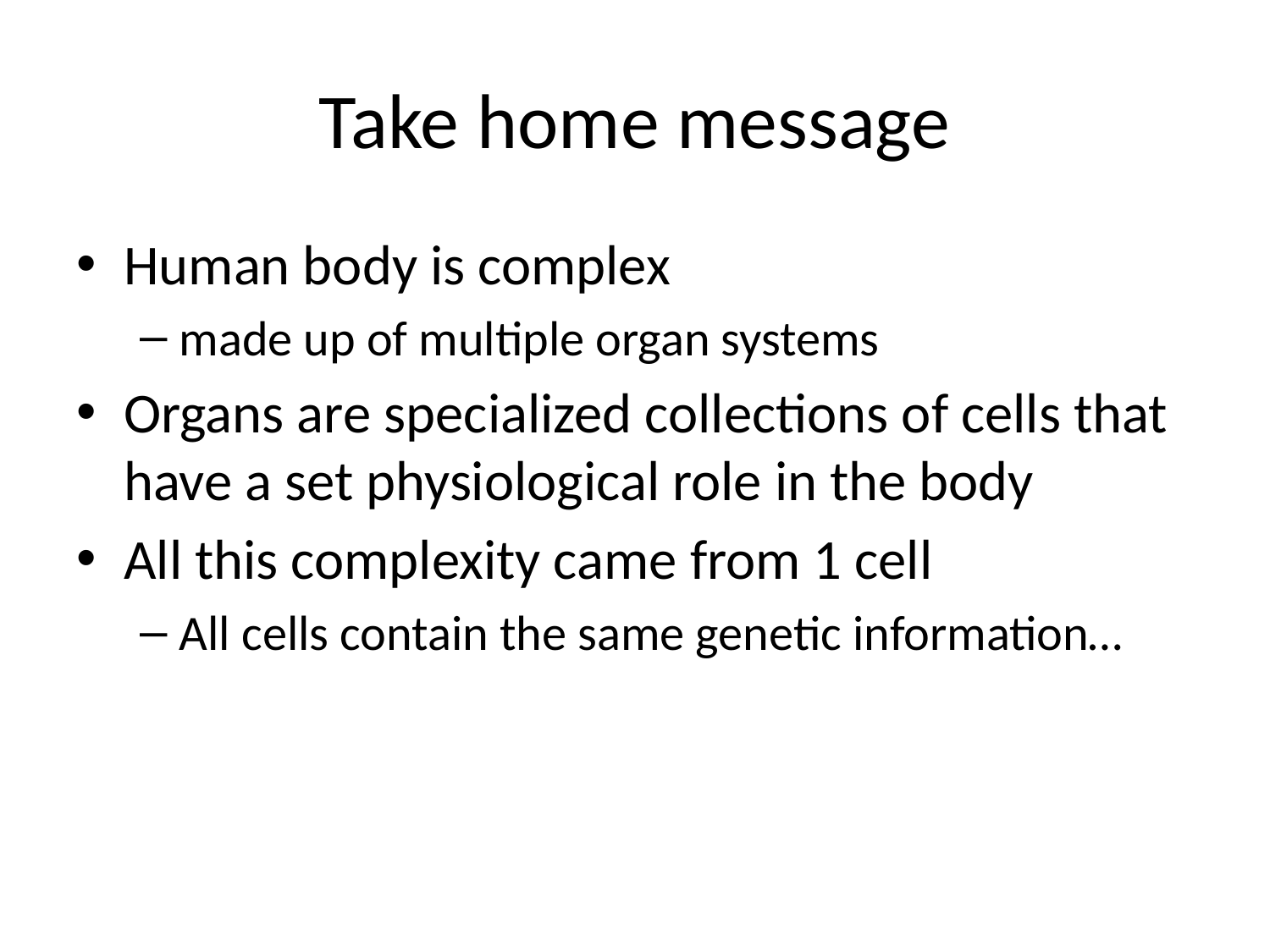

# Take home message
Human body is complex
made up of multiple organ systems
Organs are specialized collections of cells that have a set physiological role in the body
All this complexity came from 1 cell
All cells contain the same genetic information…